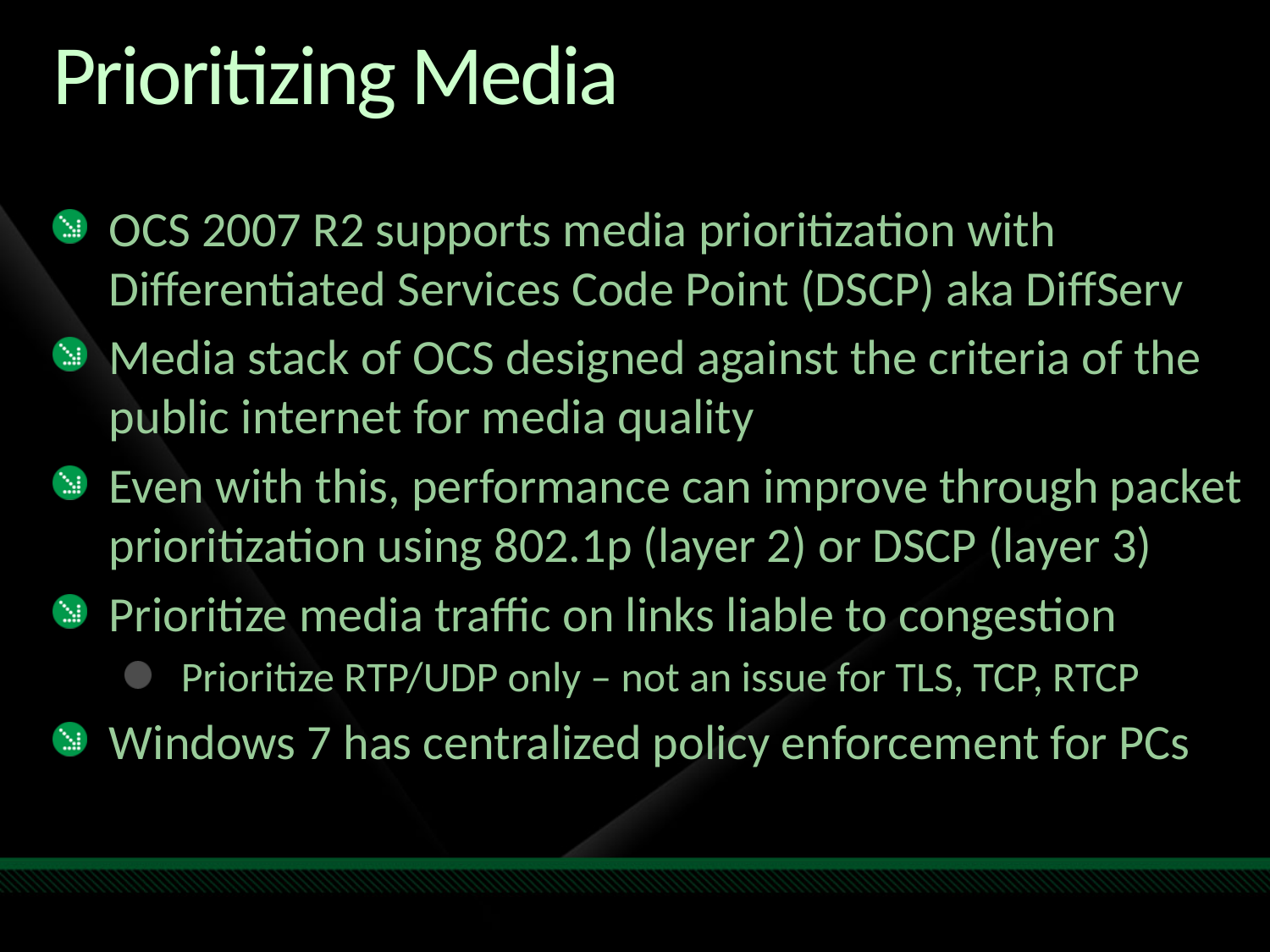

# Prioritizing Media
OCS 2007 R2 supports media prioritization with Differentiated Services Code Point (DSCP) aka DiffServ
Media stack of OCS designed against the criteria of the public internet for media quality
Even with this, performance can improve through packet prioritization using 802.1p (layer 2) or DSCP (layer 3)
Prioritize media traffic on links liable to congestion
Prioritize RTP/UDP only – not an issue for TLS, TCP, RTCP
Windows 7 has centralized policy enforcement for PCs